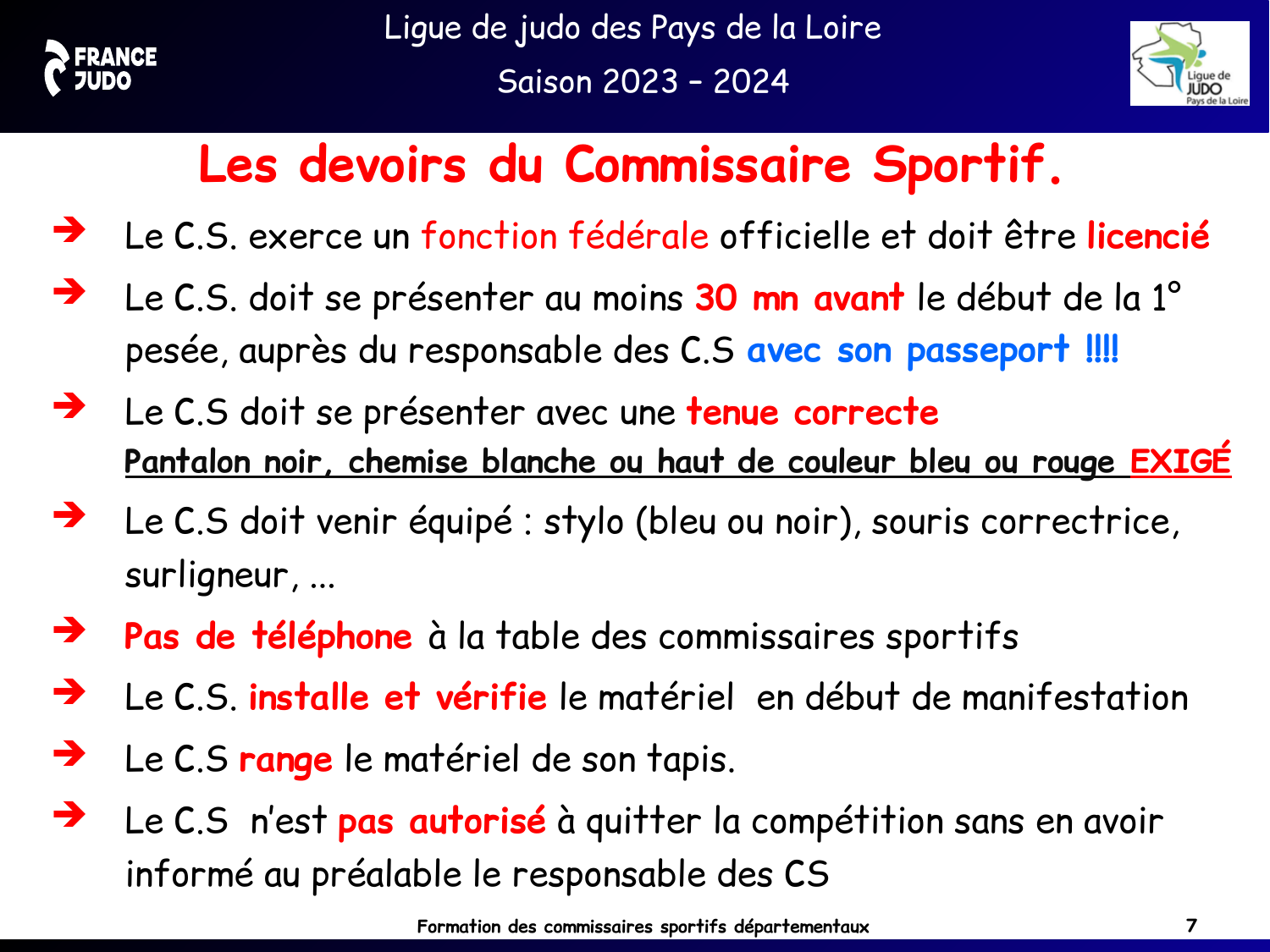

Les devoirs du Commissaire Sportif.
Le C.S. exerce un fonction fédérale officielle et doit être licencié
Le C.S. doit se présenter au moins 30 mn avant le début de la 1° pesée, auprès du responsable des C.S
Le C.S doit se présenter avec une tenue correcte
Pantalon noir, chemise blanche ou haut de couleur bleu ou rouge EXIGÉ
Le C.S doit venir équipé : stylo (bleu ou noir), souris correctrice, surligneur, ...
Pas de téléphone à la table des commissaires sportifs
Le C.S. installe et vérifie le matériel  en début de manifestation
Le C.S range le matériel de son tapis.
Le C.S  n’est pas autorisé à quitter la compétition sans en avoir informé au préalable le responsable des CS
avec son passeport !!!!